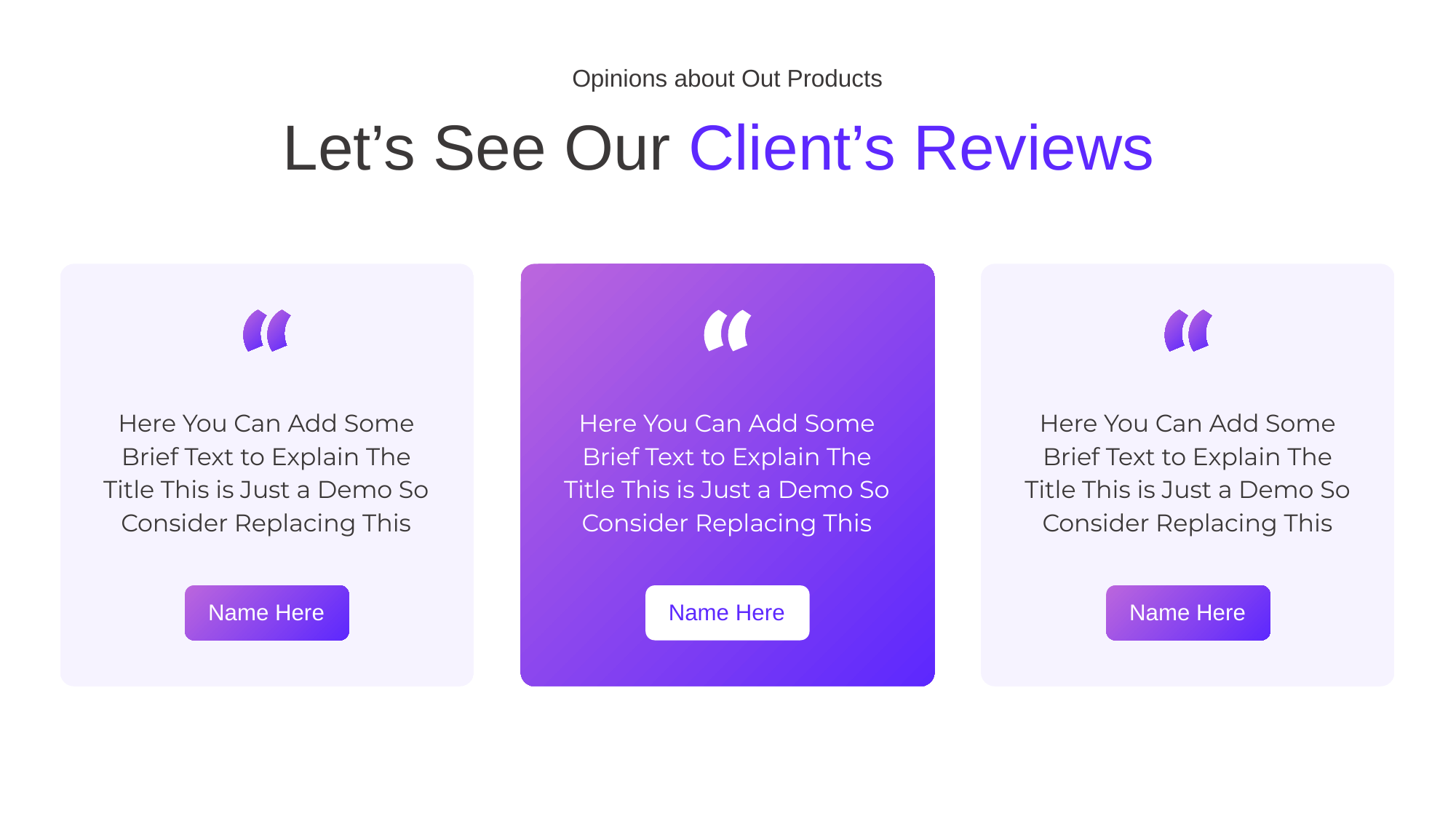

Opinions about Out Products
Let’s See Our Client’s Reviews

Here You Can Add Some Brief Text to Explain The Title This is Just a Demo So Consider Replacing This
Here You Can Add Some Brief Text to Explain The Title This is Just a Demo So Consider Replacing This
Here You Can Add Some Brief Text to Explain The Title This is Just a Demo So Consider Replacing This

Name Here

Name Here

Name Here